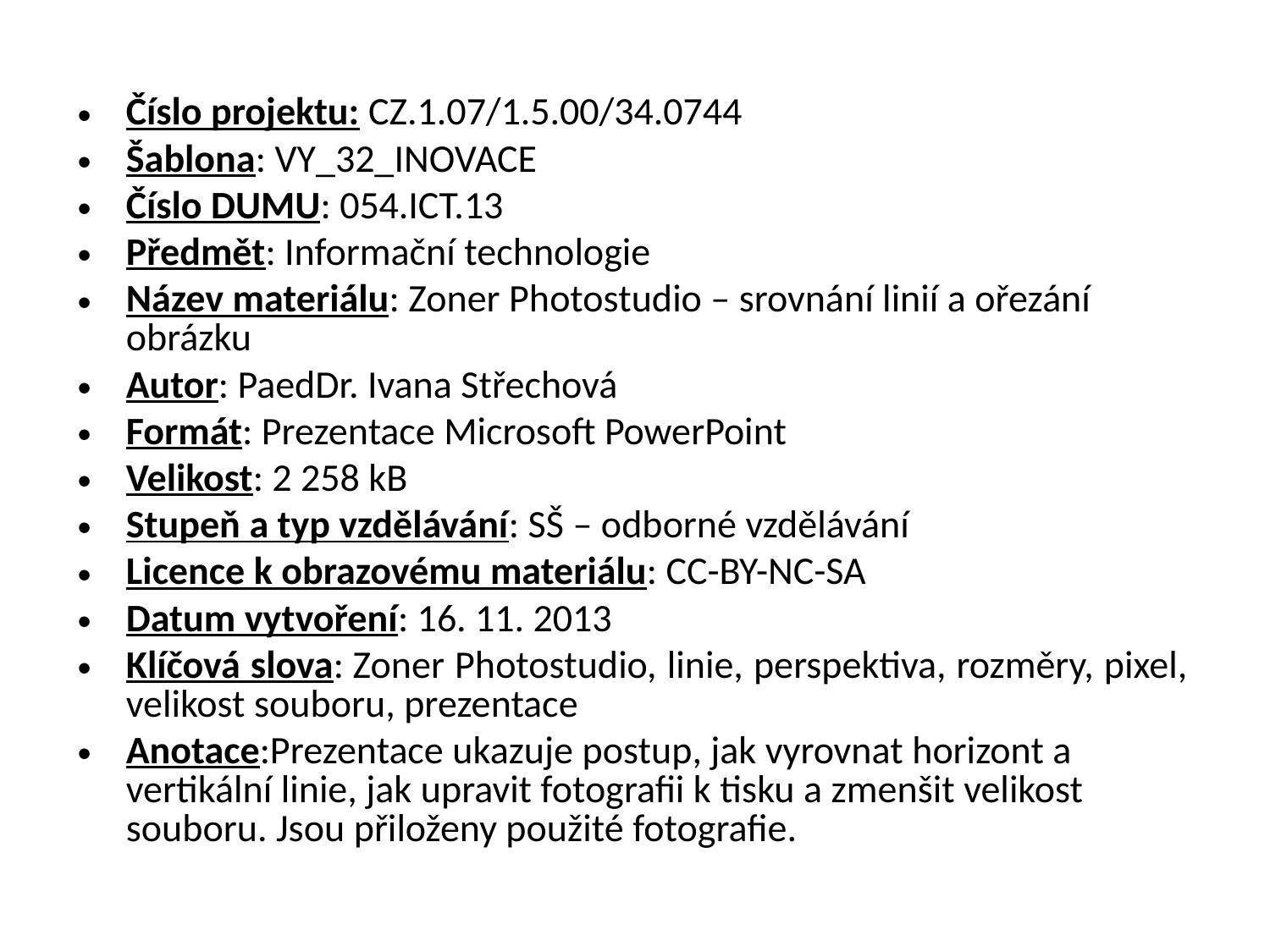

Číslo projektu: CZ.1.07/1.5.00/34.0744
Šablona: VY_32_INOVACE
Číslo DUMU: 054.ICT.13
Předmět: Informační technologie
Název materiálu: Zoner Photostudio – srovnání linií a ořezání obrázku
Autor: PaedDr. Ivana Střechová
Formát: Prezentace Microsoft PowerPoint
Velikost: 2 258 kB
Stupeň a typ vzdělávání: SŠ – odborné vzdělávání
Licence k obrazovému materiálu: CC-BY-NC-SA
Datum vytvoření: 16. 11. 2013
Klíčová slova: Zoner Photostudio, linie, perspektiva, rozměry, pixel, velikost souboru, prezentace
Anotace:Prezentace ukazuje postup, jak vyrovnat horizont a vertikální linie, jak upravit fotografii k tisku a zmenšit velikost souboru. Jsou přiloženy použité fotografie.